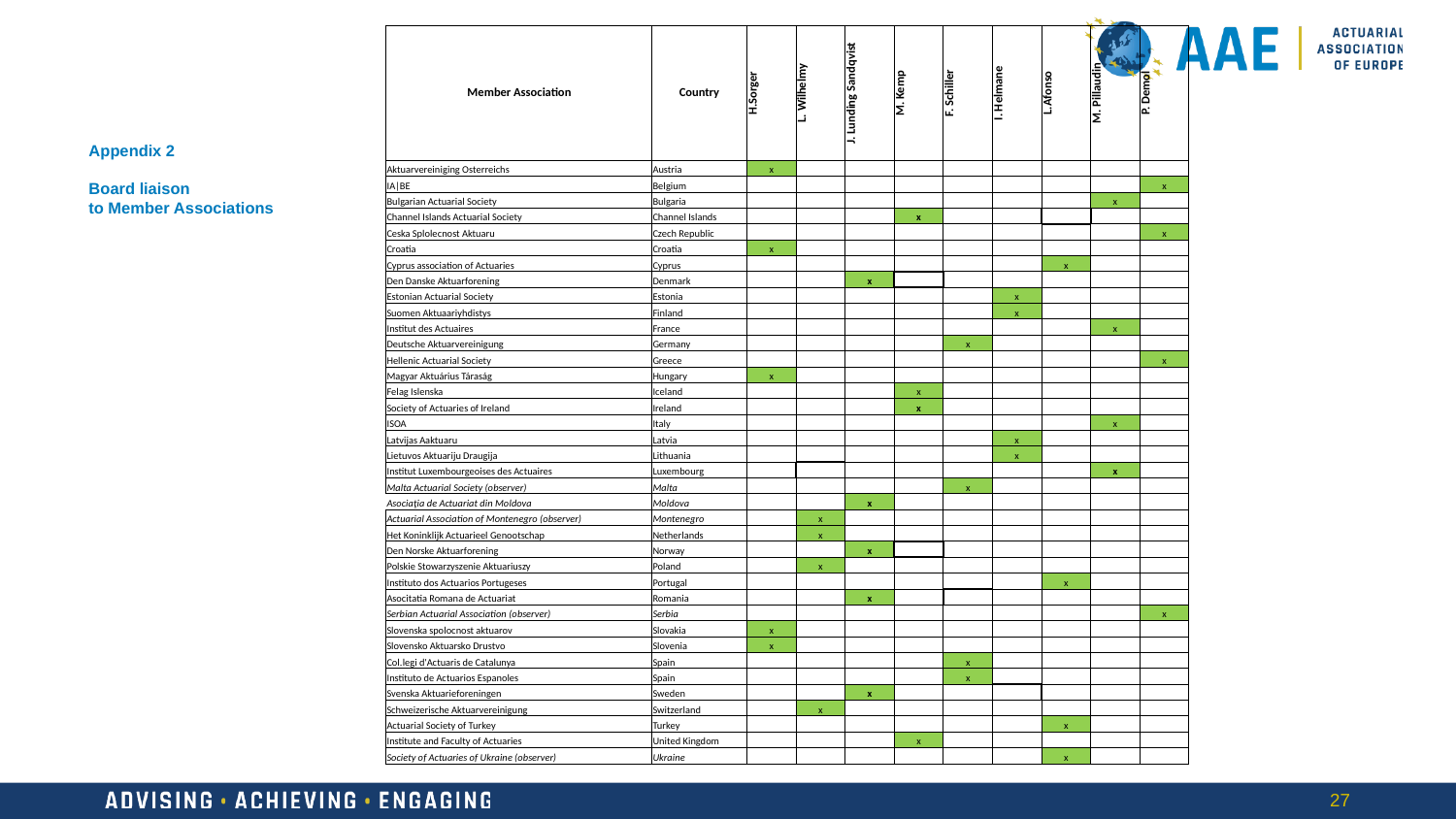

| Member Association | Country | H.Sorger | L. Wilhelmy | J. Lunding Sandqvist | M. Kemp | F. Schiller | I. Helmane | L.Afonso | M. Pillaudin | P. Demol |
| --- | --- | --- | --- | --- | --- | --- | --- | --- | --- | --- |
| Aktuarvereiniging Osterreichs | Austria | x |  |  |  |  |  |  |  |  |
| IA|BE | Belgium |  |  |  |  |  |  |  |  | x |
| Bulgarian Actuarial Society | Bulgaria |  |  |  |  |  |  |  | x |  |
| Channel Islands Actuarial Society | Channel Islands |  |  |  | x |  |  |  |  |  |
| Ceska Splolecnost Aktuaru | Czech Republic |  |  |  |  |  |  |  |  | x |
| Croatia | Croatia | x |  |  |  |  |  |  |  |  |
| Cyprus association of Actuaries | Cyprus |  |  |  |  |  |  | x |  |  |
| Den Danske Aktuarforening | Denmark |  |  | x |  |  |  |  |  |  |
| Estonian Actuarial Society | Estonia |  |  |  |  |  | x |  |  |  |
| Suomen Aktuaariyhdistys | Finland |  |  |  |  |  | x |  |  |  |
| Institut des Actuaires | France |  |  |  |  |  |  |  | x |  |
| Deutsche Aktuarvereinigung | Germany |  |  |  |  | x |  |  |  |  |
| Hellenic Actuarial Society | Greece |  |  |  |  |  |  |  |  | x |
| Magyar Aktuárius Táraság | Hungary | x |  |  |  |  |  |  |  |  |
| Felag Islenska | Iceland |  |  |  | x |  |  |  |  |  |
| Society of Actuaries of Ireland | Ireland |  |  |  | x |  |  |  |  |  |
| ISOA | Italy |  |  |  |  |  |  |  | x |  |
| Latvijas Aaktuaru | Latvia |  |  |  |  |  | x |  |  |  |
| Lietuvos Aktuariju Draugija | Lithuania |  |  |  |  |  | x |  |  |  |
| Institut Luxembourgeoises des Actuaires | Luxembourg |  |  |  |  |  |  |  | x |  |
| Malta Actuarial Society (observer) | Malta |  |  |  |  | x |  |  |  |  |
| Asociaţia de Actuariat din Moldova | Moldova |  |  | x |  |  |  |  |  |  |
| Actuarial Association of Montenegro (observer) | Montenegro |  | x |  |  |  |  |  |  |  |
| Het Koninklijk Actuarieel Genootschap | Netherlands |  | x |  |  |  |  |  |  |  |
| Den Norske Aktuarforening | Norway |  |  | x |  |  |  |  |  |  |
| Polskie Stowarzyszenie Aktuariuszy | Poland |  | x |  |  |  |  |  |  |  |
| Instituto dos Actuarios Portugeses | Portugal |  |  |  |  |  |  | x |  |  |
| Asocitatia Romana de Actuariat | Romania |  |  | x |  |  |  |  |  |  |
| Serbian Actuarial Association (observer) | Serbia |  |  |  |  |  |  |  |  | x |
| Slovenska spolocnost aktuarov | Slovakia | x |  |  |  |  |  |  |  |  |
| Slovensko Aktuarsko Drustvo | Slovenia | x |  |  |  |  |  |  |  |  |
| Col.legi d'Actuaris de Catalunya | Spain |  |  |  |  | x |  |  |  |  |
| Instituto de Actuarios Espanoles | Spain |  |  |  |  | x |  |  |  |  |
| Svenska Aktuarieforeningen | Sweden |  |  | x |  |  |  |  |  |  |
| Schweizerische Aktuarvereinigung | Switzerland |  | x |  |  |  |  |  |  |  |
| Actuarial Society of Turkey | Turkey |  |  |  |  |  |  | x |  |  |
| Institute and Faculty of Actuaries | United Kingdom |  |  |  | x |  |  |  |  |  |
| Society of Actuaries of Ukraine (observer) | Ukraine |  |  |  |  |  |  | x |  |  |
# Appendix 2 Board liaison to Member Associations
27